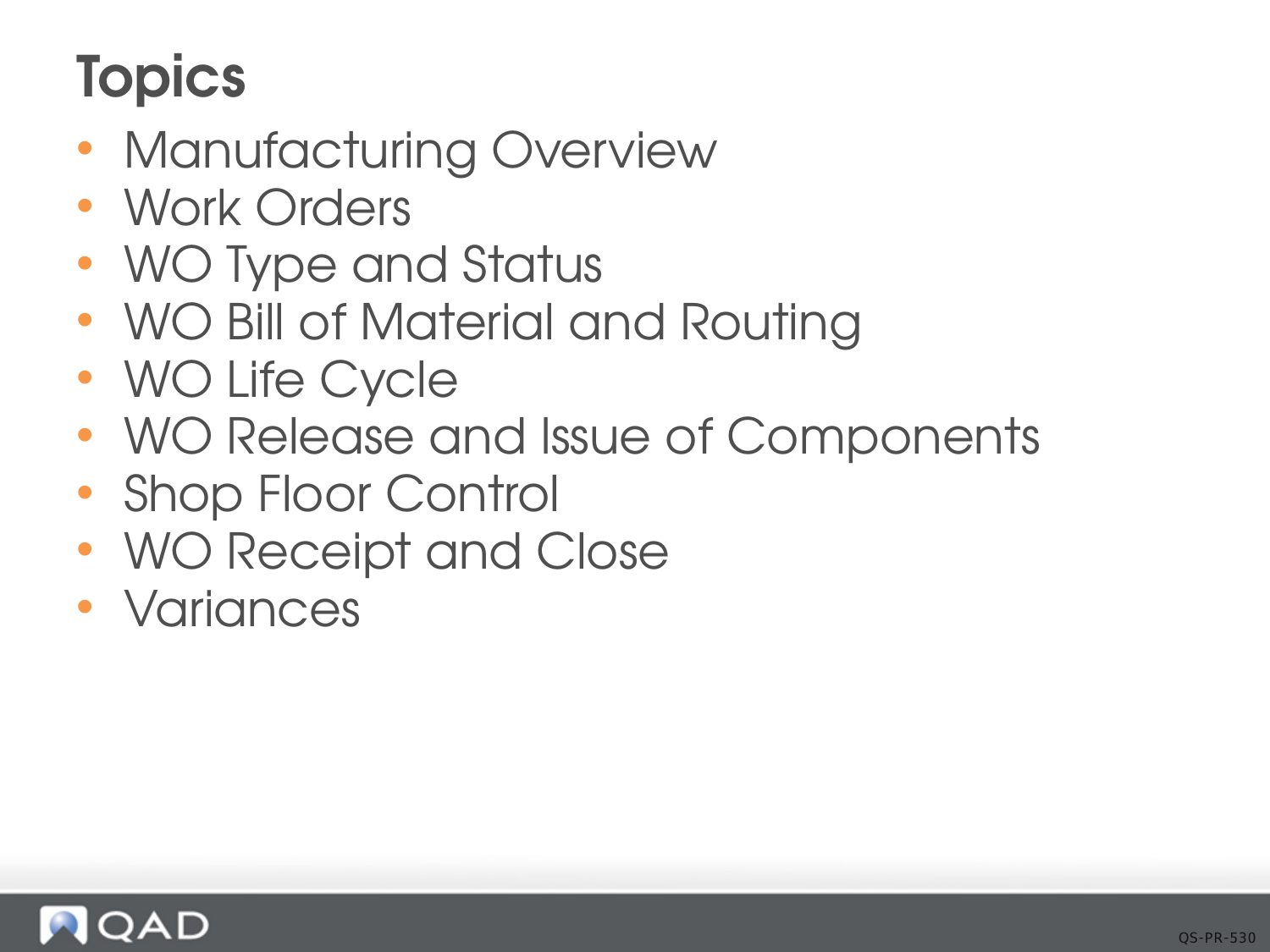

# Topics
Manufacturing Overview
Work Orders
WO Type and Status
WO Bill of Material and Routing
WO Life Cycle
WO Release and Issue of Components
Shop Floor Control
WO Receipt and Close
Variances

QS-PR-530